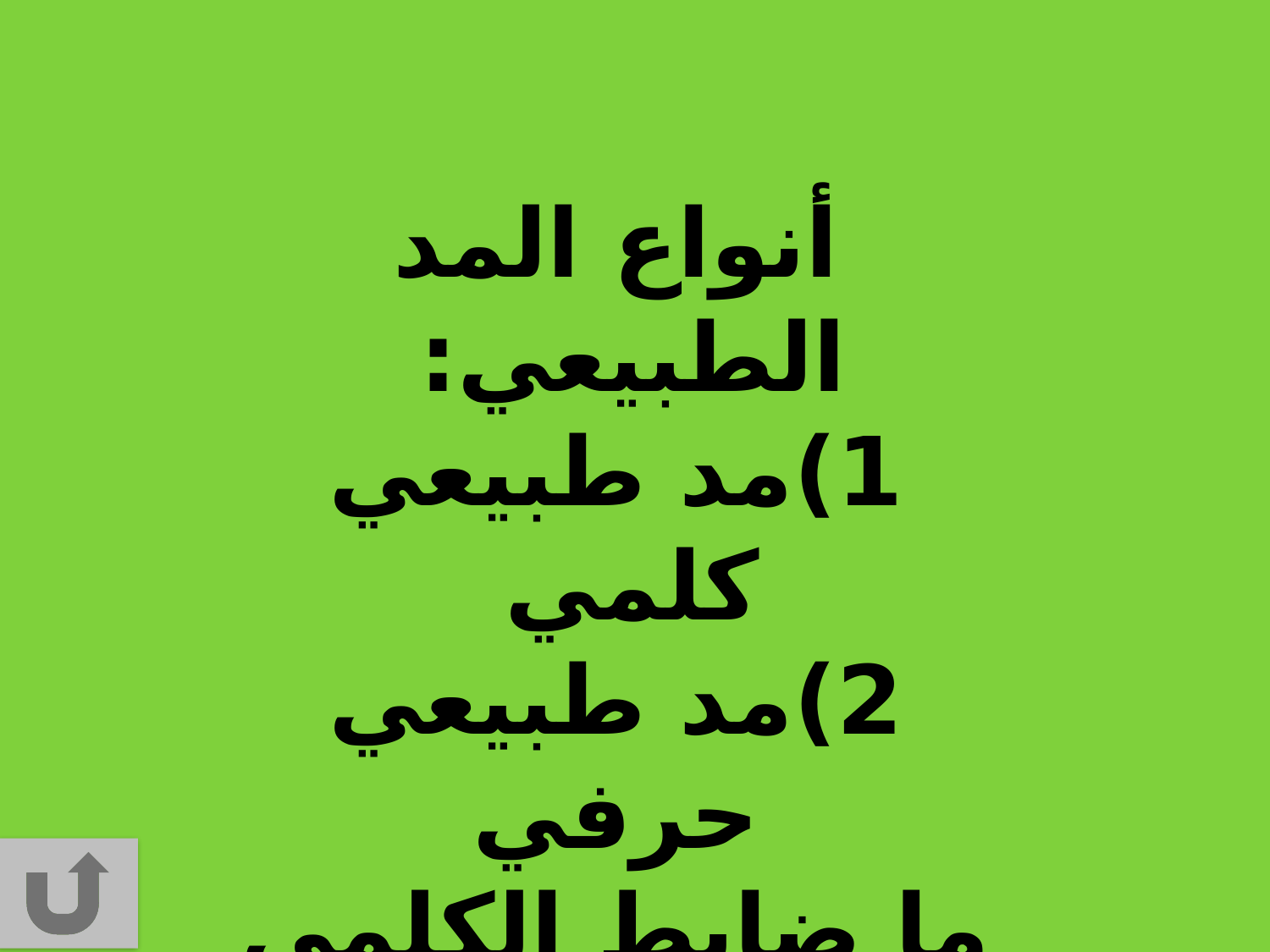

أنواع المد الطبيعي:
1)مد طبيعي كلمي
2)مد طبيعي حرفي
ما ضابط الكلمي والحرفي في  التجويد ؟